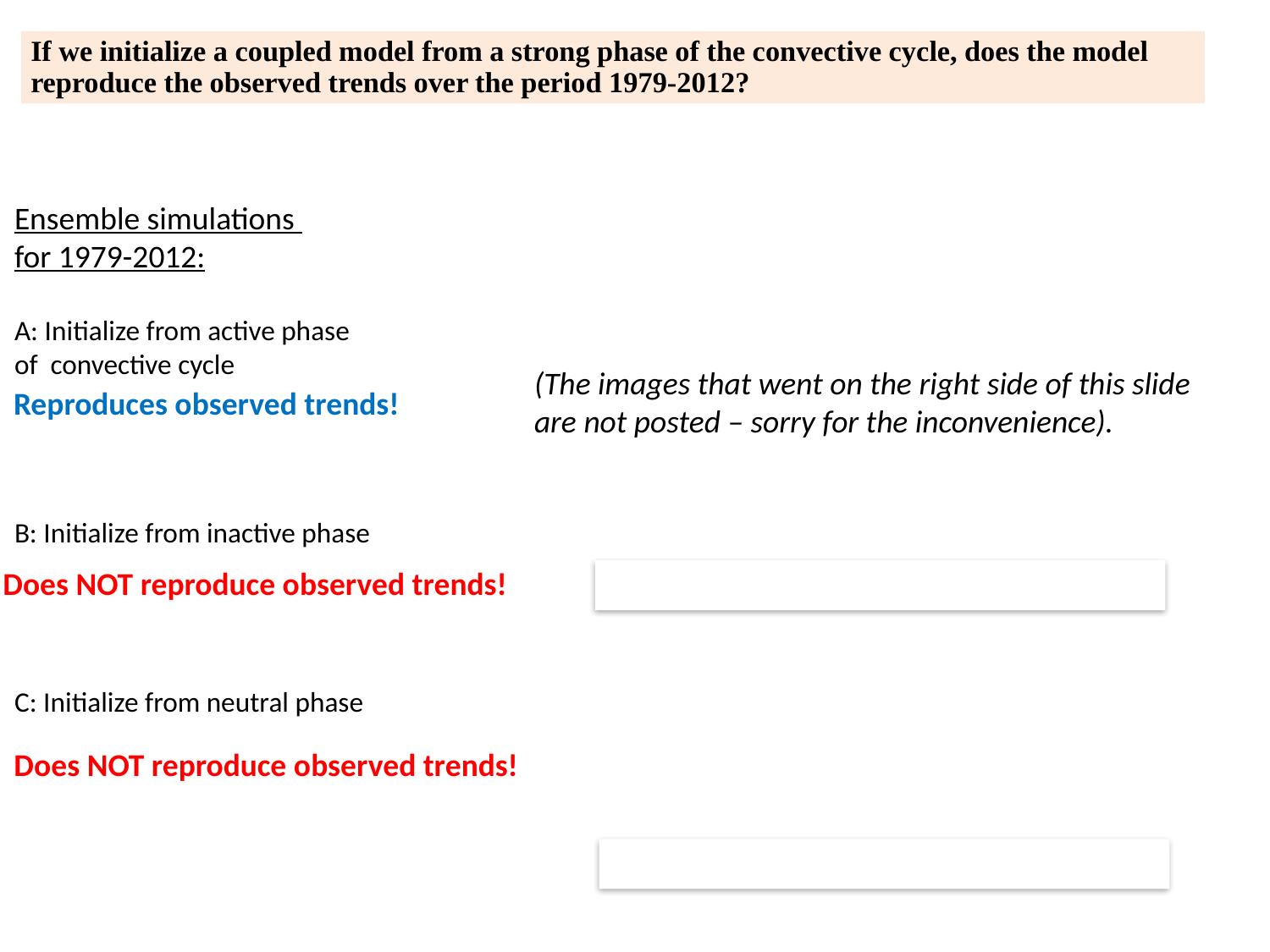

If we initialize a coupled model from a strong phase of the convective cycle, does the model reproduce the observed trends over the period 1979-2012?
Ensemble simulations
for 1979-2012:

A: Initialize from active phase
of  convective cycle

B: Initialize from inactive phase

C: Initialize from neutral phase

(The images that went on the right side of this slide are not posted – sorry for the inconvenience).
Reproduces observed trends!
Does NOT reproduce observed trends!

Does NOT reproduce observed trends!